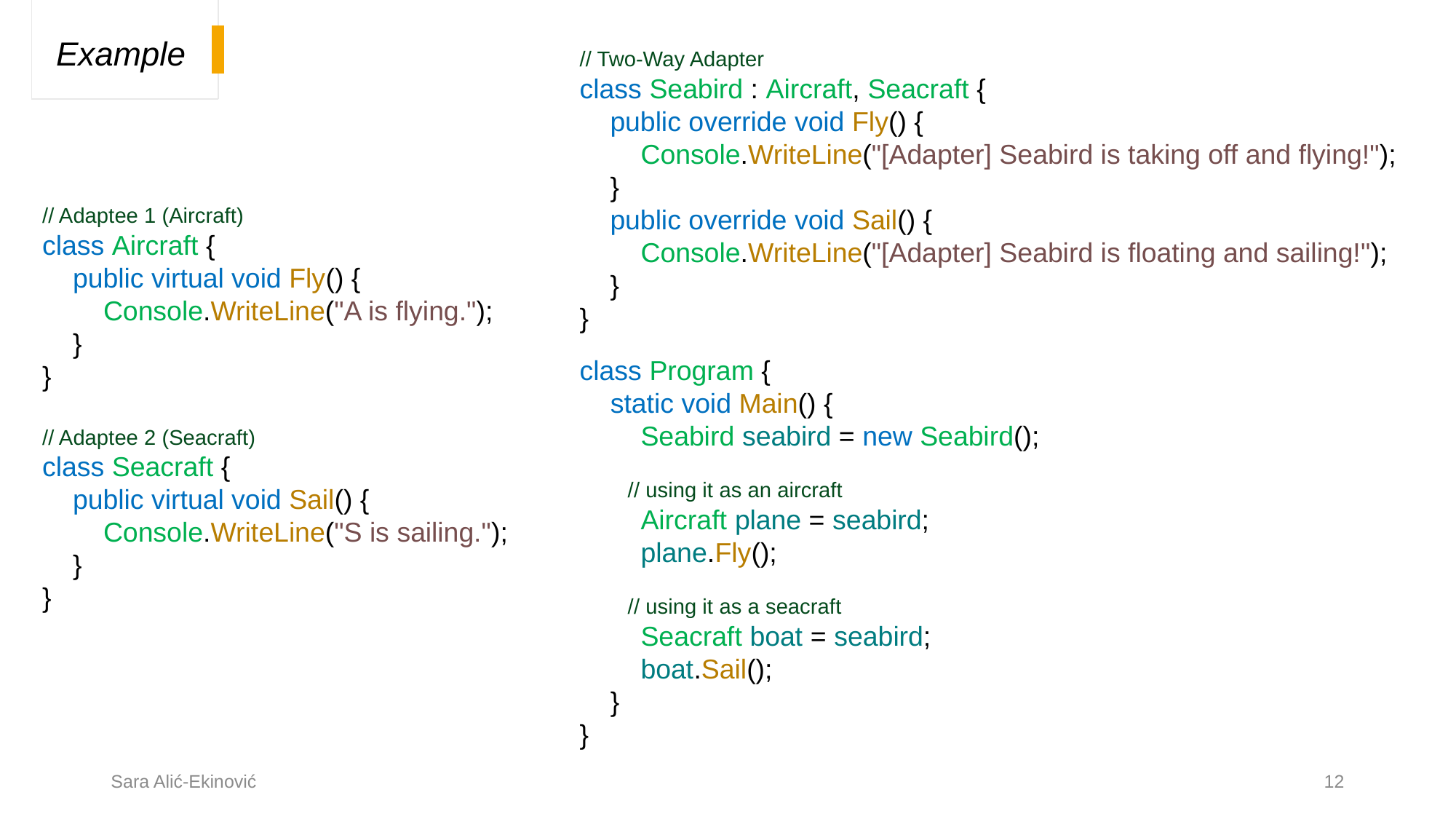

Example

// Two-Way Adapter
class Seabird : Aircraft, Seacraft {
    public override void Fly() {
        Console.WriteLine("[Adapter] Seabird is taking off and flying!");
    }
    public override void Sail() {
        Console.WriteLine("[Adapter] Seabird is floating and sailing!");
    }
}

// Adaptee 1 (Aircraft)
class Aircraft {
    public virtual void Fly() {
        Console.WriteLine("A is flying.");
    }
}

// Adaptee 2 (Seacraft)
class Seacraft {
    public virtual void Sail() {
        Console.WriteLine("S is sailing.");
    }
}
class Program {
    static void Main() {
        Seabird seabird = new Seabird();

        // using it as an aircraft
        Aircraft plane = seabird;
        plane.Fly();

        // using it as a seacraft
        Seacraft boat = seabird;
        boat.Sail();
    }
}
Sara Alić-Ekinović
12